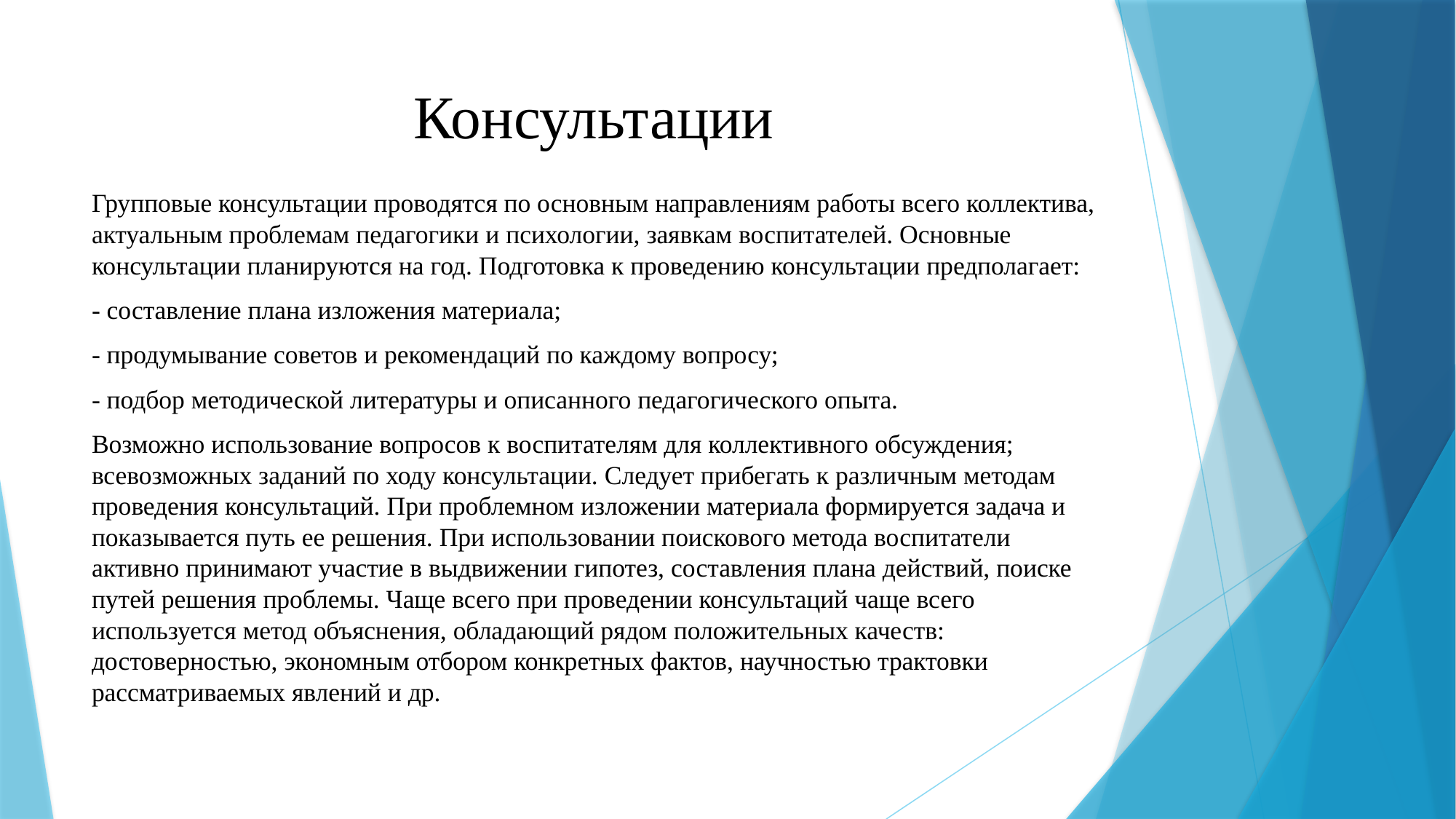

# Консультации
Групповые консультации проводятся по основным направлениям работы всего коллектива, актуальным проблемам педагогики и психологии, заявкам воспитателей. Основные консультации планируются на год. Подготовка к проведению консультации предполагает:
- составление плана изложения материала;
- продумывание советов и рекомендаций по каждому вопросу;
- подбор методической литературы и описанного педагогического опыта.
Возможно использование вопросов к воспитателям для коллективного обсуждения; всевозможных заданий по ходу консультации. Следует прибегать к различным методам проведения консультаций. При проблемном изложении материала формируется задача и показывается путь ее решения. При использовании поискового метода воспитатели активно принимают участие в выдвижении гипотез, составления плана действий, поиске путей решения проблемы. Чаще всего при проведении консультаций чаще всего используется метод объяснения, обладающий рядом положительных качеств: достоверностью, экономным отбором конкретных фактов, научностью трактовки рассматриваемых явлений и др.